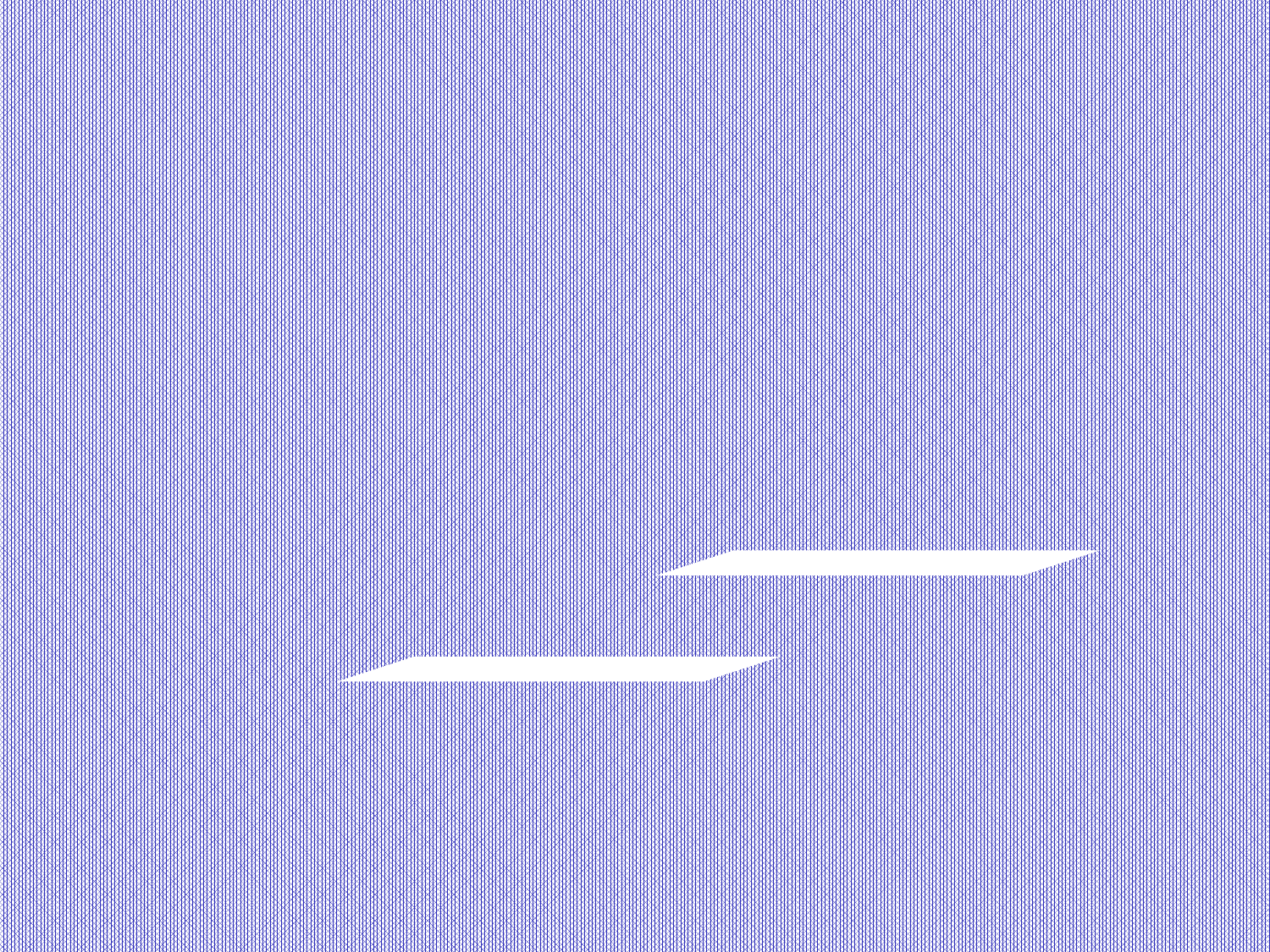

The condition  described
by the following karyotype: